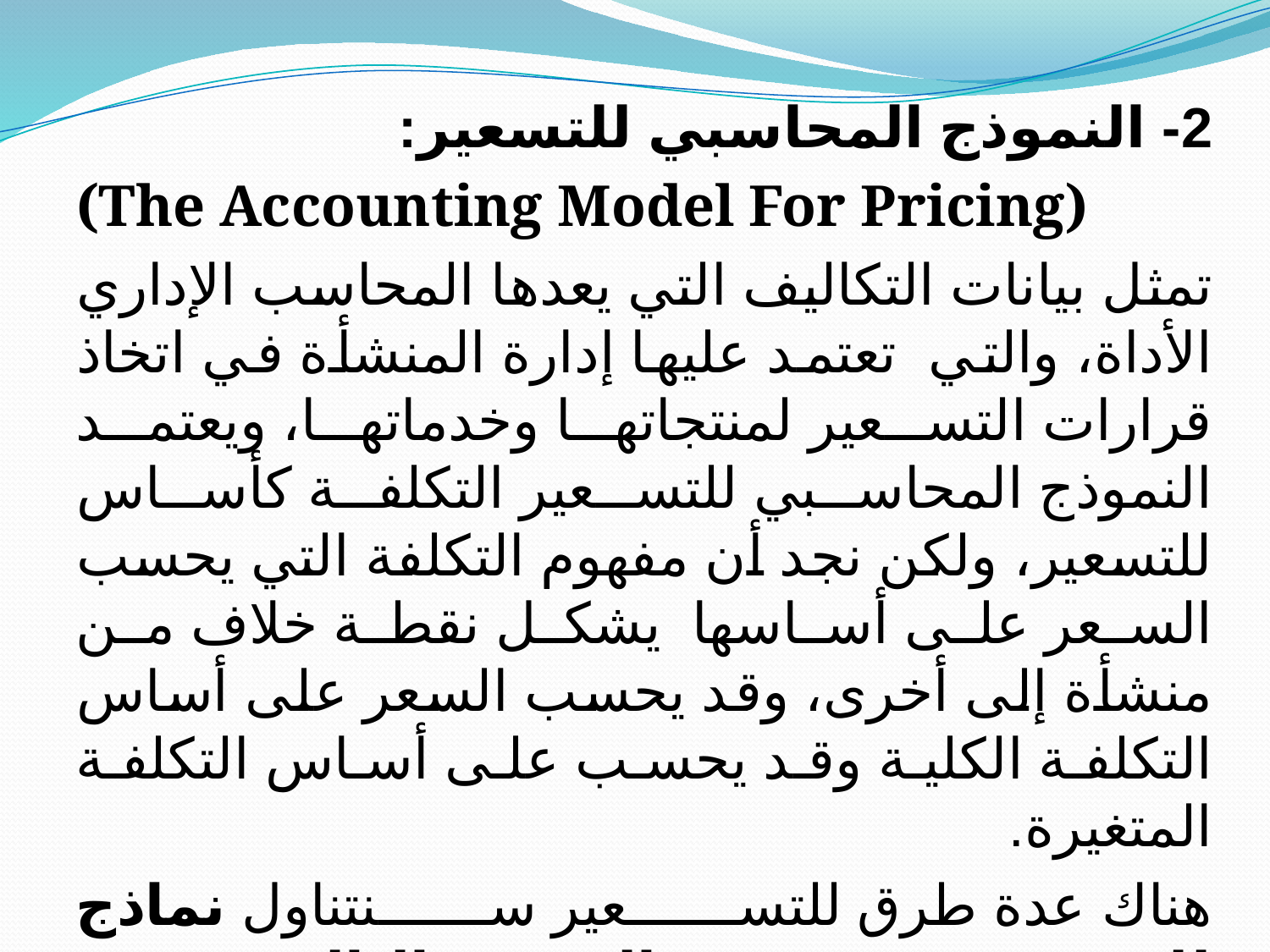

2- النموذج المحاسبي للتسعير:
(The Accounting Model For Pricing)
تمثل بيانات التكاليف التي يعدها المحاسب الإداري الأداة، والتي  تعتمد عليها إدارة المنشأة في اتخاذ قرارات التسعير لمنتجاتها وخدماتها، ويعتمد النموذج المحاسبي للتسعير التكلفة كأساس للتسعير، ولكن نجد أن مفهوم التكلفة التي يحسب السعر على أساسها  يشكل نقطة خلاف من منشأة إلى أخرى، وقد يحسب السعر على أساس التكلفة الكلية وقد يحسب على أساس التكلفة المتغيرة.
	هناك عدة طرق للتسعير سنتناول نماذج للتسعير تندرج ضمن النوعين التاليين: